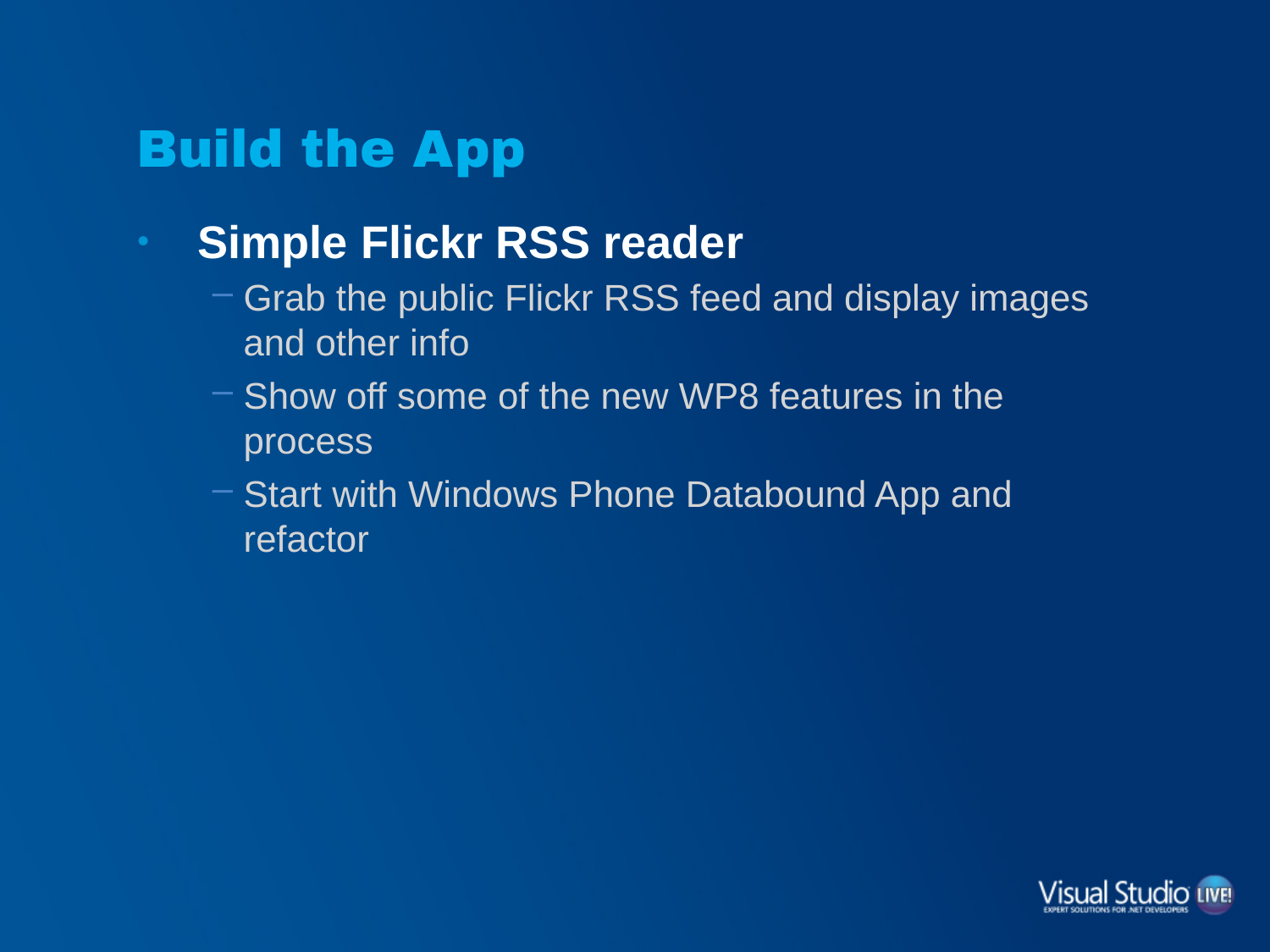

# Build the App
Simple Flickr RSS reader
Grab the public Flickr RSS feed and display images and other info
Show off some of the new WP8 features in the process
Start with Windows Phone Databound App and refactor